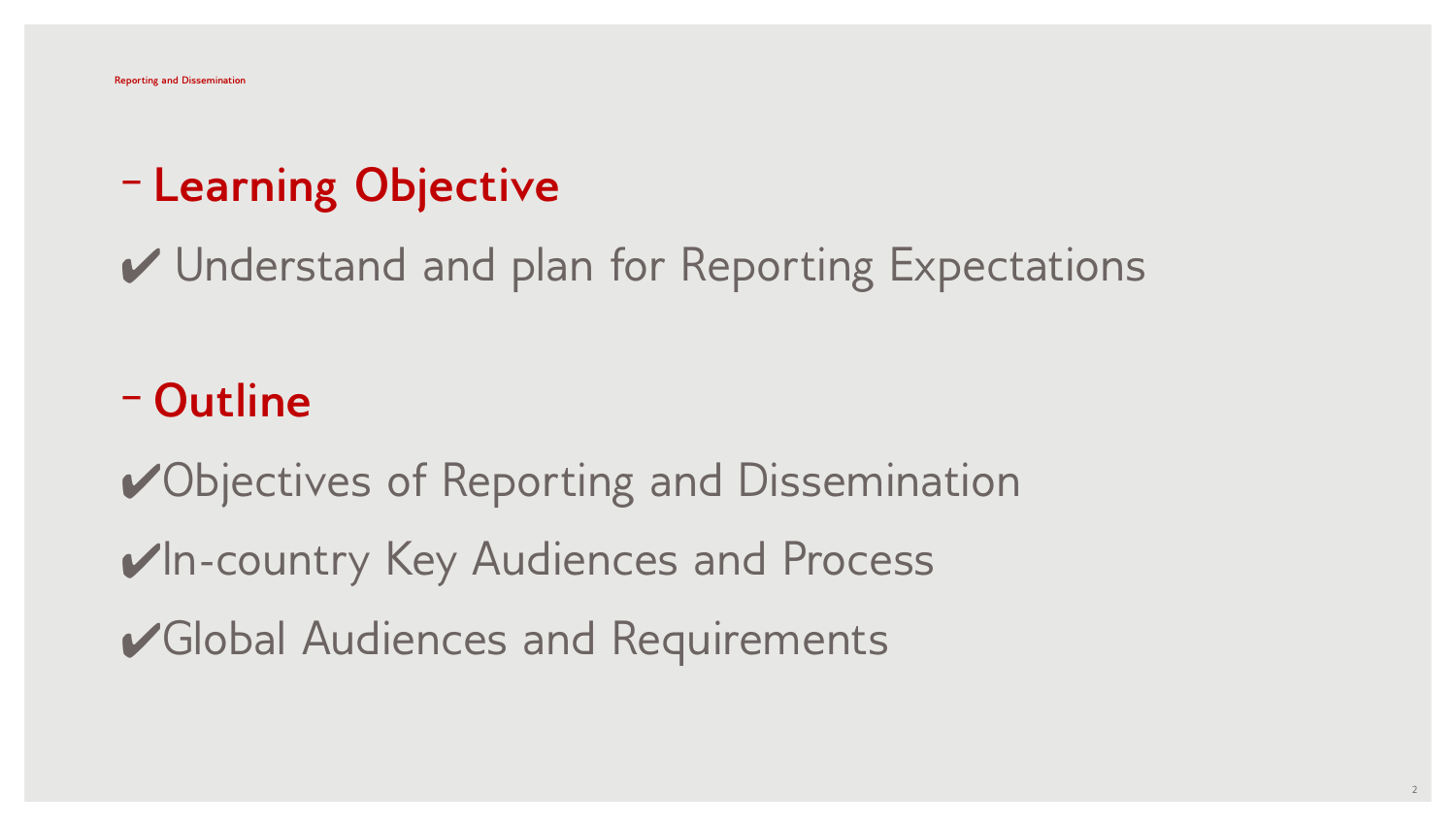

# Reporting and Dissemination
Learning Objective
Understand and plan for Reporting Expectations

Outline
Objectives of Reporting and Dissemination
In-country Key Audiences and Process
Global Audiences and Requirements

2